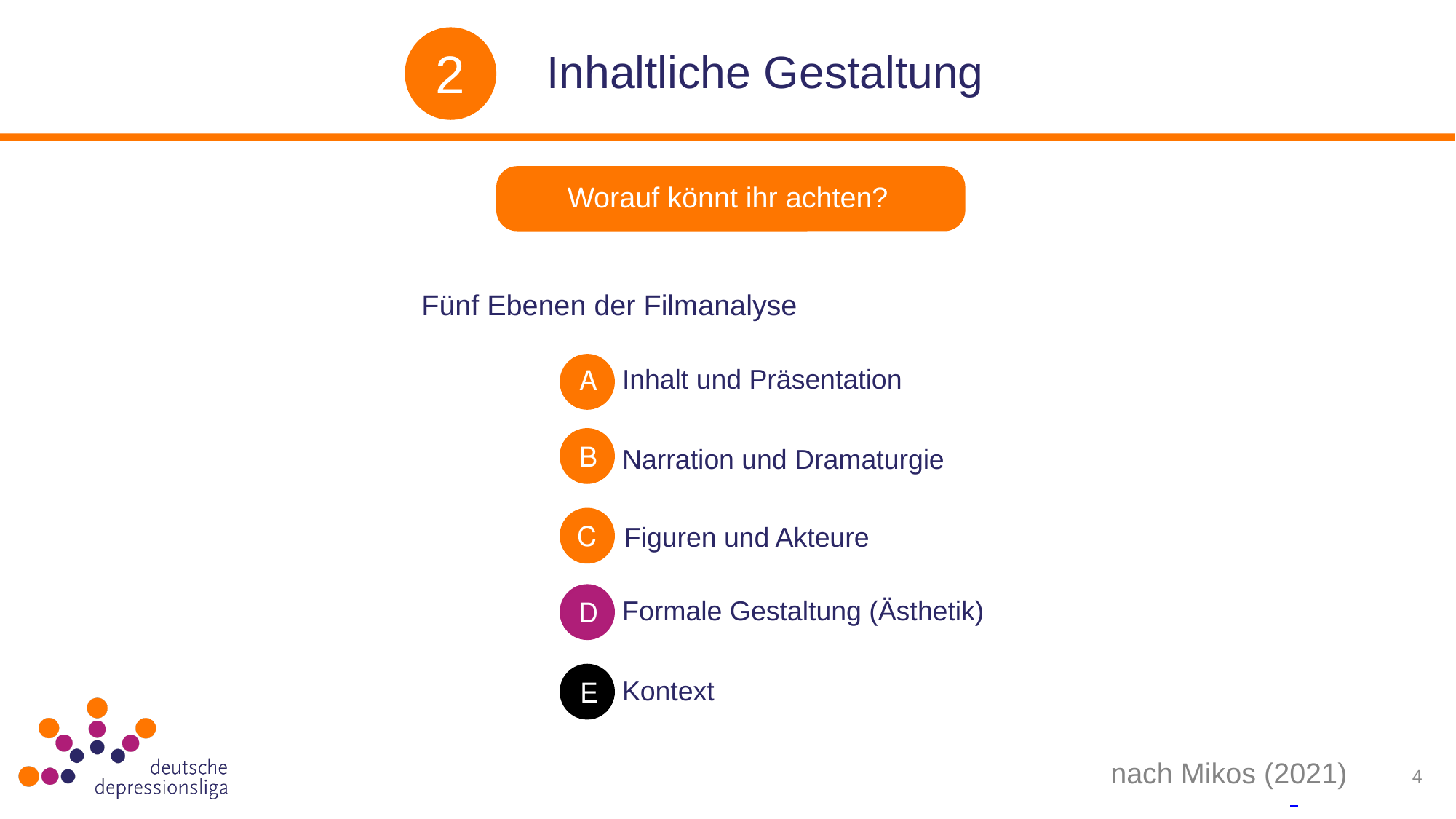

# Inhaltliche Gestaltung

2

Worauf könnt ihr achten?
Fünf Ebenen der Filmanalyse

 Inhalt und Präsentation
A

B
 Narration und Dramaturgie

C
 Figuren und Akteure

 Formale Gestaltung (Ästhetik)
D

 Kontext
E
nach Mikos (2021)
4